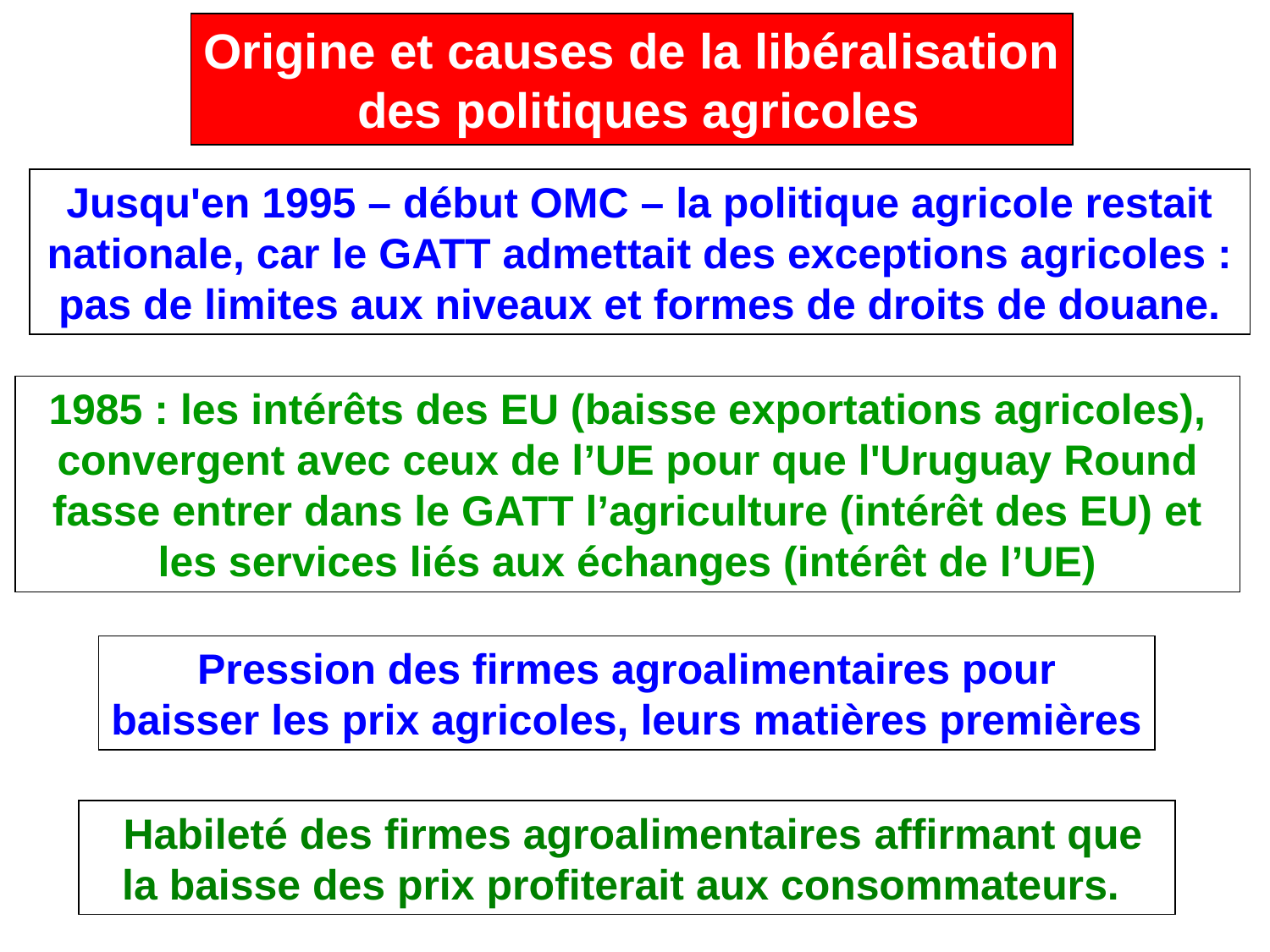

Origine et causes de la libéralisation
 des politiques agricoles
Jusqu'en 1995 – début OMC – la politique agricole restait nationale, car le GATT admettait des exceptions agricoles : pas de limites aux niveaux et formes de droits de douane.
1985 : les intérêts des EU (baisse exportations agricoles), convergent avec ceux de l’UE pour que l'Uruguay Round fasse entrer dans le GATT l’agriculture (intérêt des EU) et les services liés aux échanges (intérêt de l’UE)
Pression des firmes agroalimentaires pour
baisser les prix agricoles, leurs matières premières
 Habileté des firmes agroalimentaires affirmant que la baisse des prix profiterait aux consommateurs.